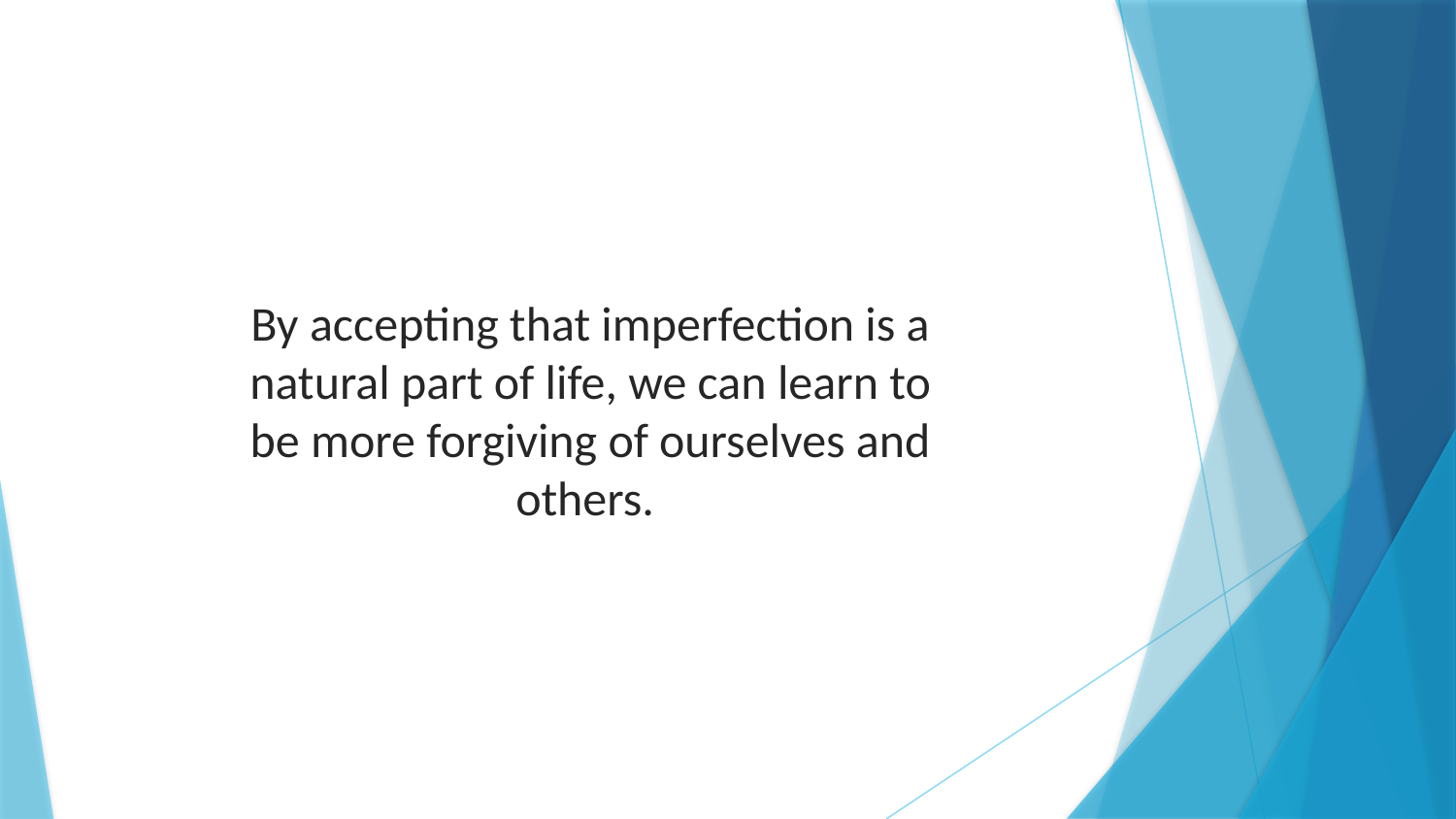

By accepting that imperfection is a natural part of life, we can learn to be more forgiving of ourselves and others.